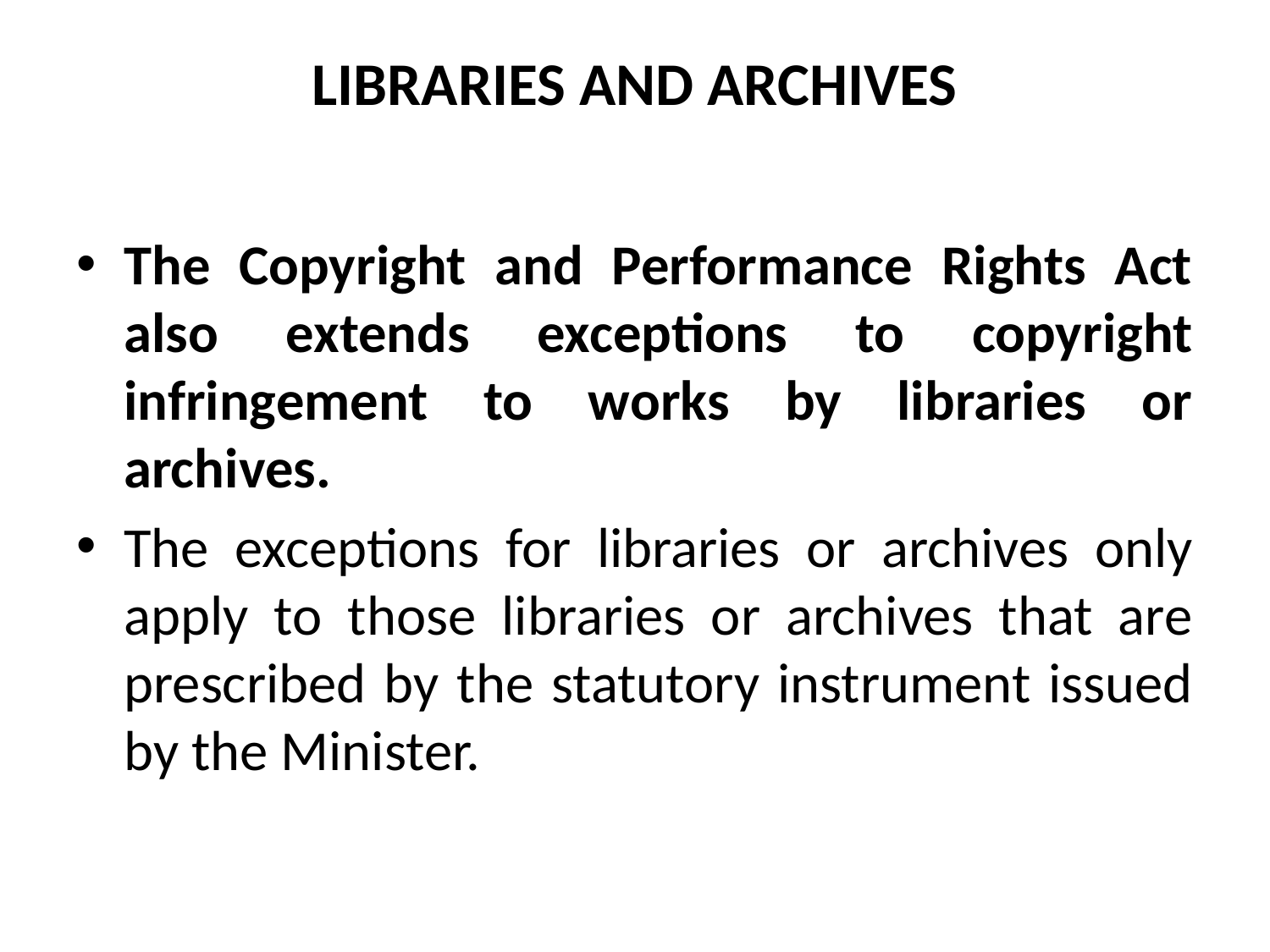

# LIBRARIES AND ARCHIVES
The Copyright and Performance Rights Act also extends exceptions to copyright infringement to works by libraries or archives.
The exceptions for libraries or archives only apply to those libraries or archives that are prescribed by the statutory instrument issued by the Minister.